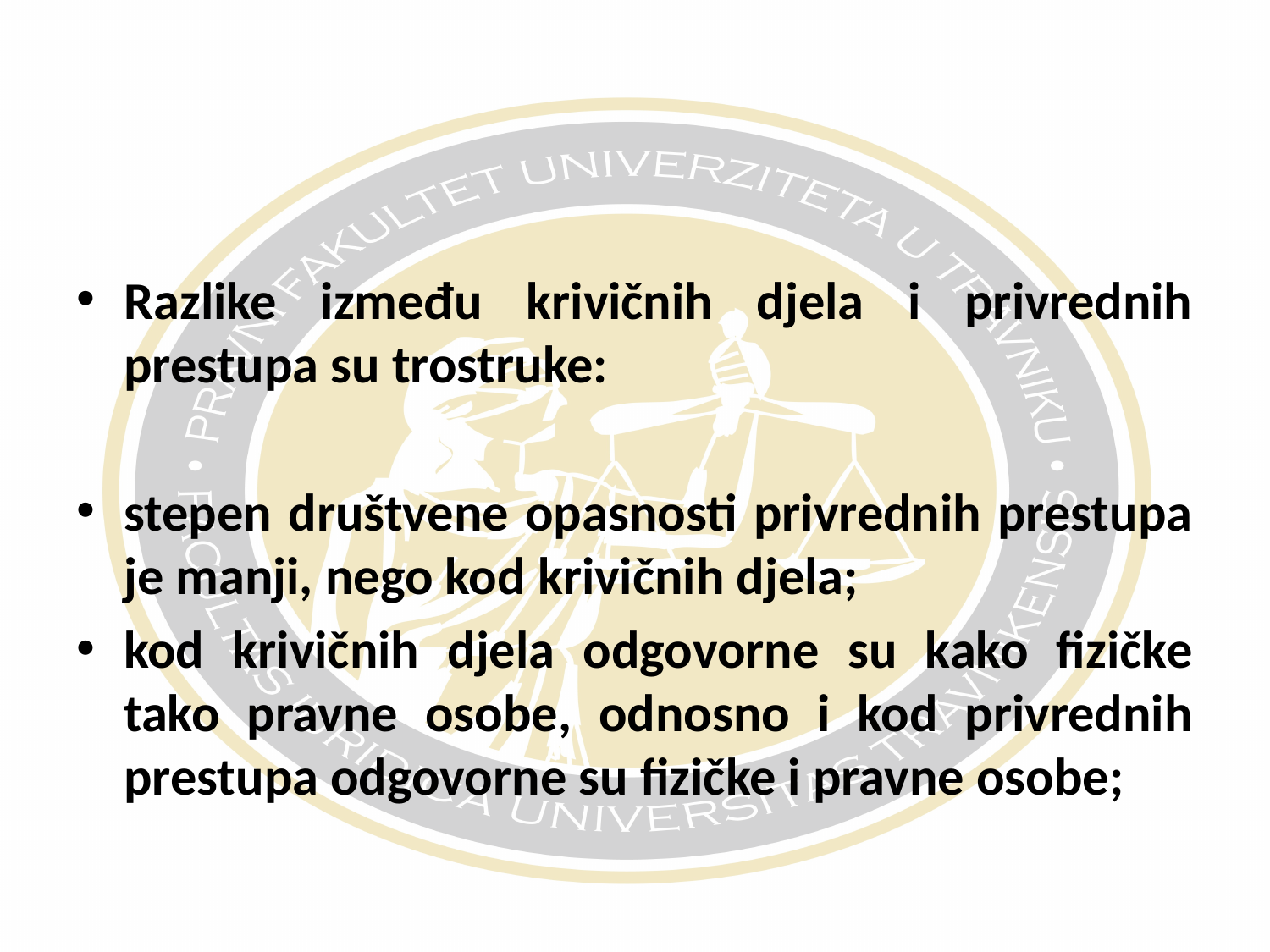

#

Razlike između krivičnih djela i privrednih prestupa su trostruke:

stepen društvene opasnosti privrednih prestupa je manji, nego kod krivičnih djela;
kod krivičnih djela odgovorne su kako fizičke tako pravne osobe, odnosno i kod privrednih prestupa odgovorne su fizičke i pravne osobe;